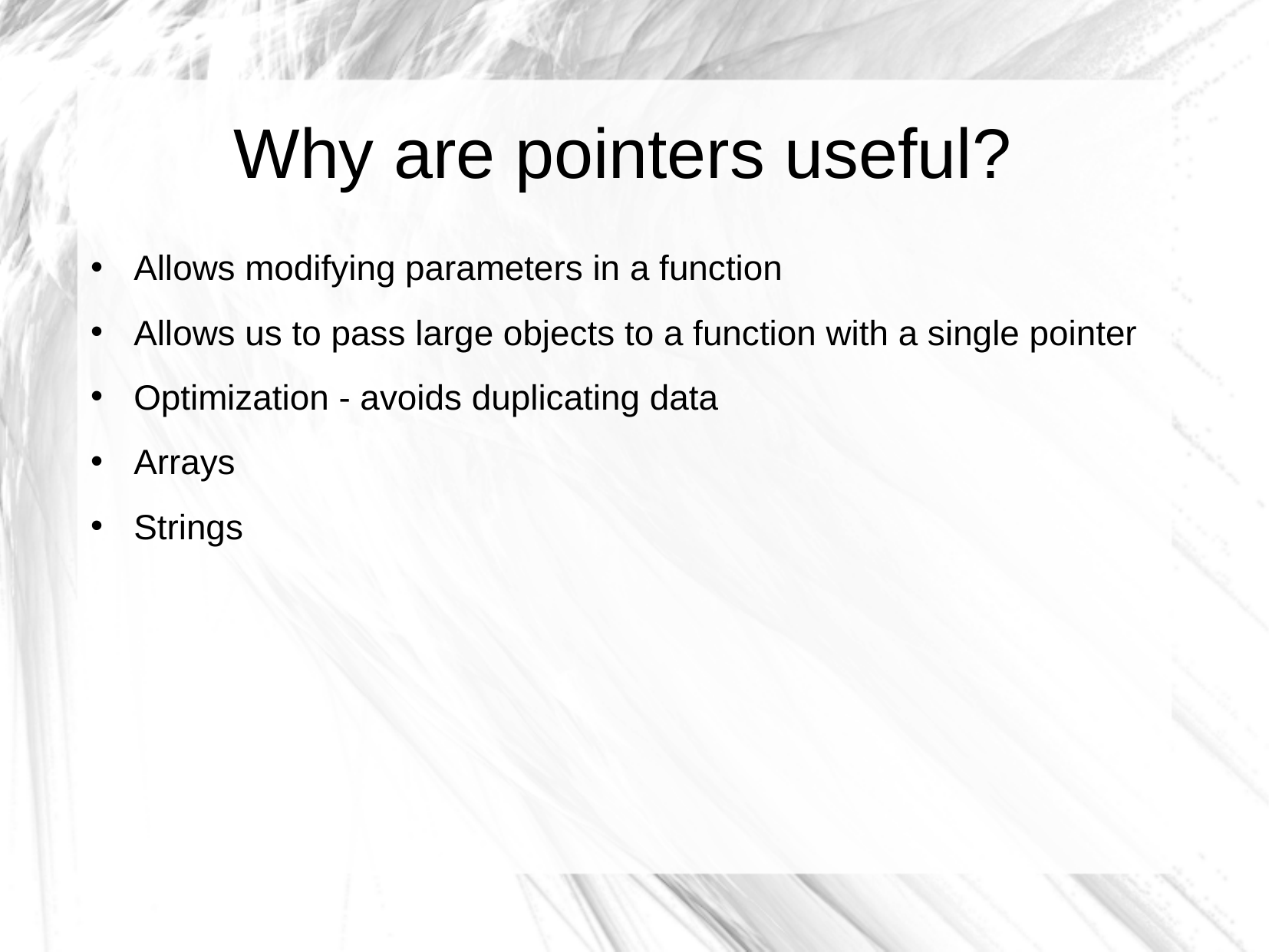

Why are pointers useful?
Allows modifying parameters in a function
Allows us to pass large objects to a function with a single pointer
Optimization - avoids duplicating data
Arrays
Strings